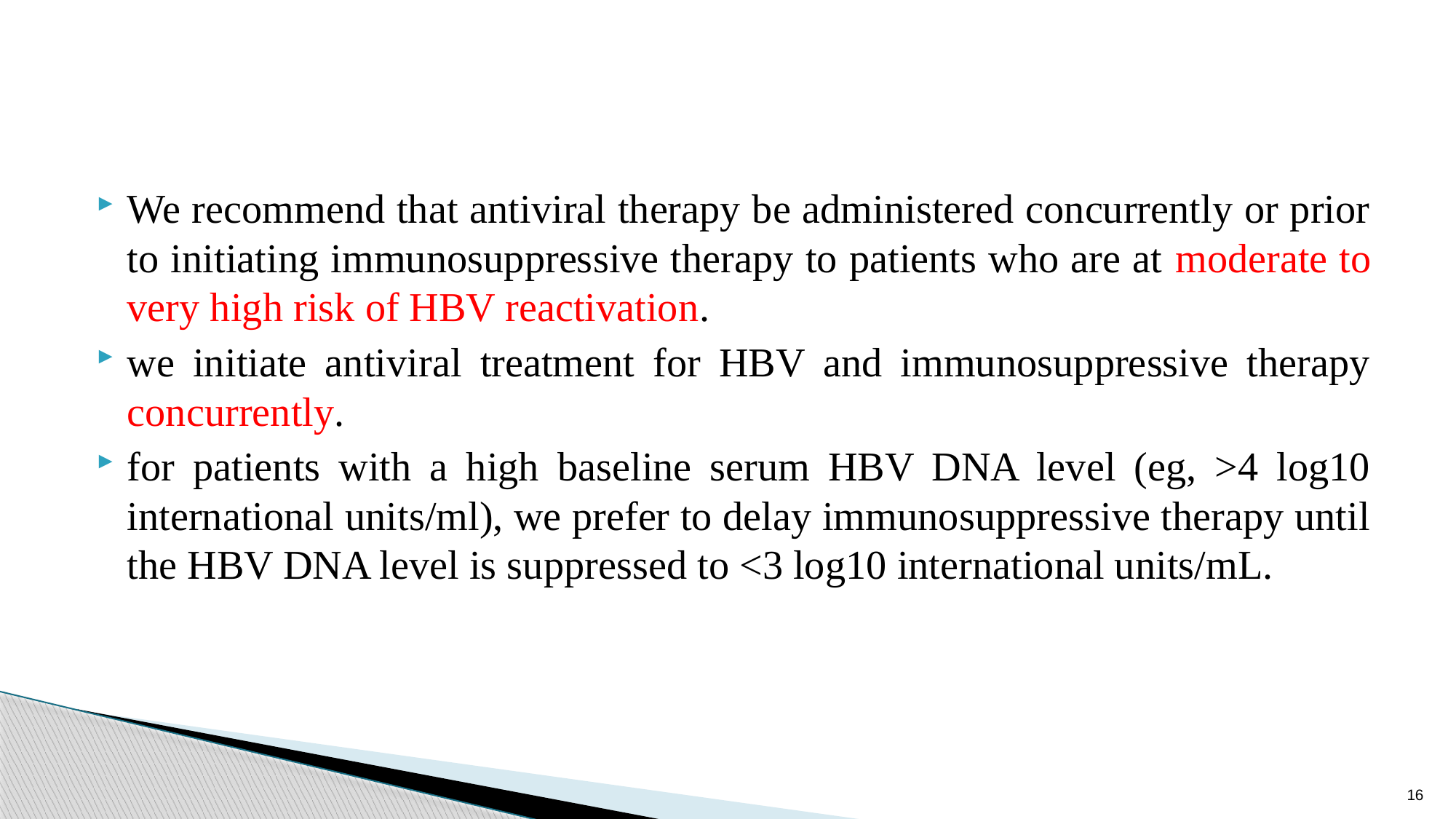

#
We recommend that antiviral therapy be administered concurrently or prior to initiating immunosuppressive therapy to patients who are at moderate to very high risk of HBV reactivation.
we initiate antiviral treatment for HBV and immunosuppressive therapy concurrently.
for patients with a high baseline serum HBV DNA level (eg, >4 log10 international units/ml), we prefer to delay immunosuppressive therapy until the HBV DNA level is suppressed to <3 log10 international units/mL.
16